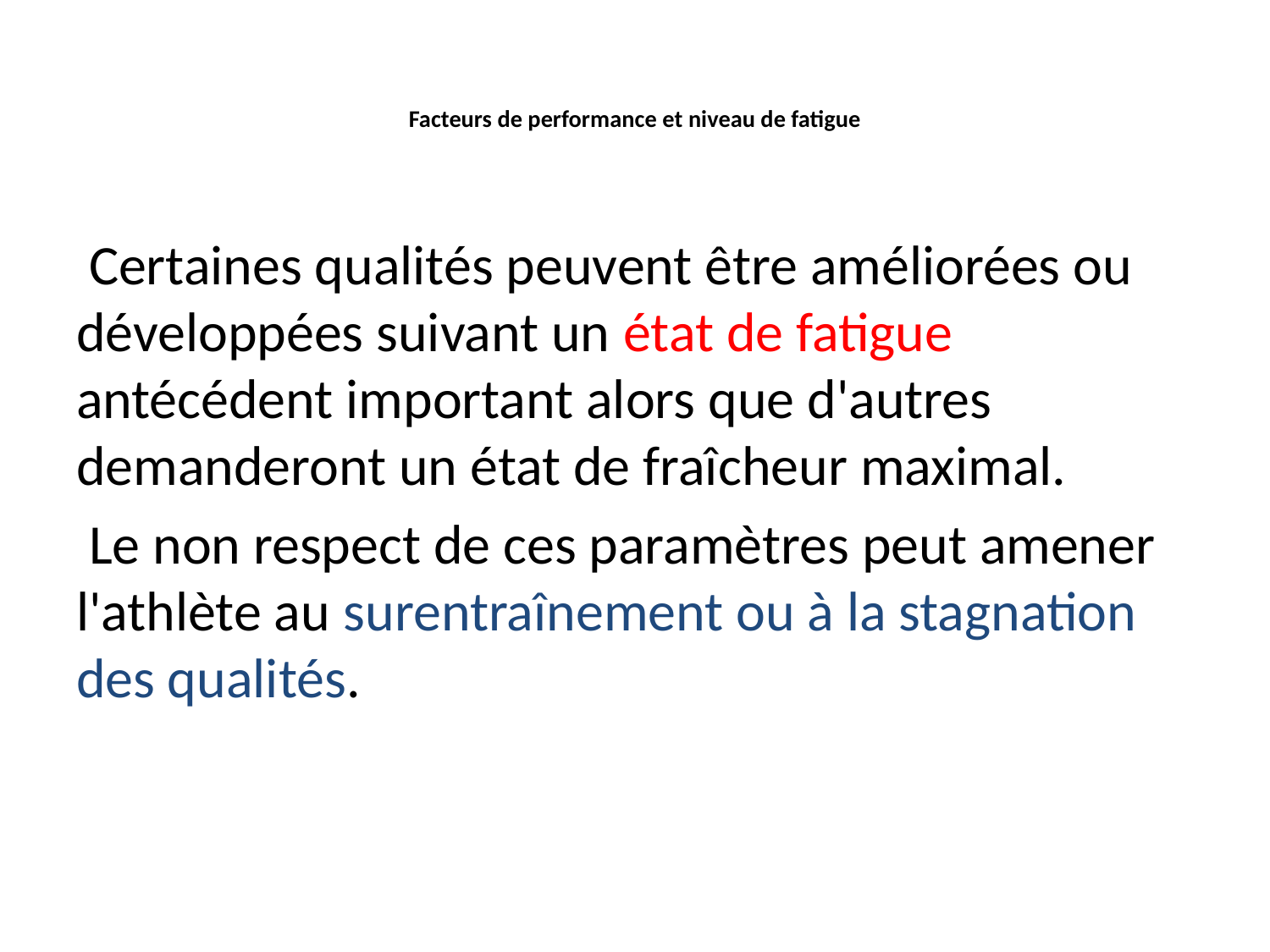

# Facteurs de performance et niveau de fatigue
 Certaines qualités peuvent être améliorées ou développées suivant un état de fatigue antécédent important alors que d'autres demanderont un état de fraîcheur maximal.
 Le non respect de ces paramètres peut amener l'athlète au surentraînement ou à la stagnation des qualités.